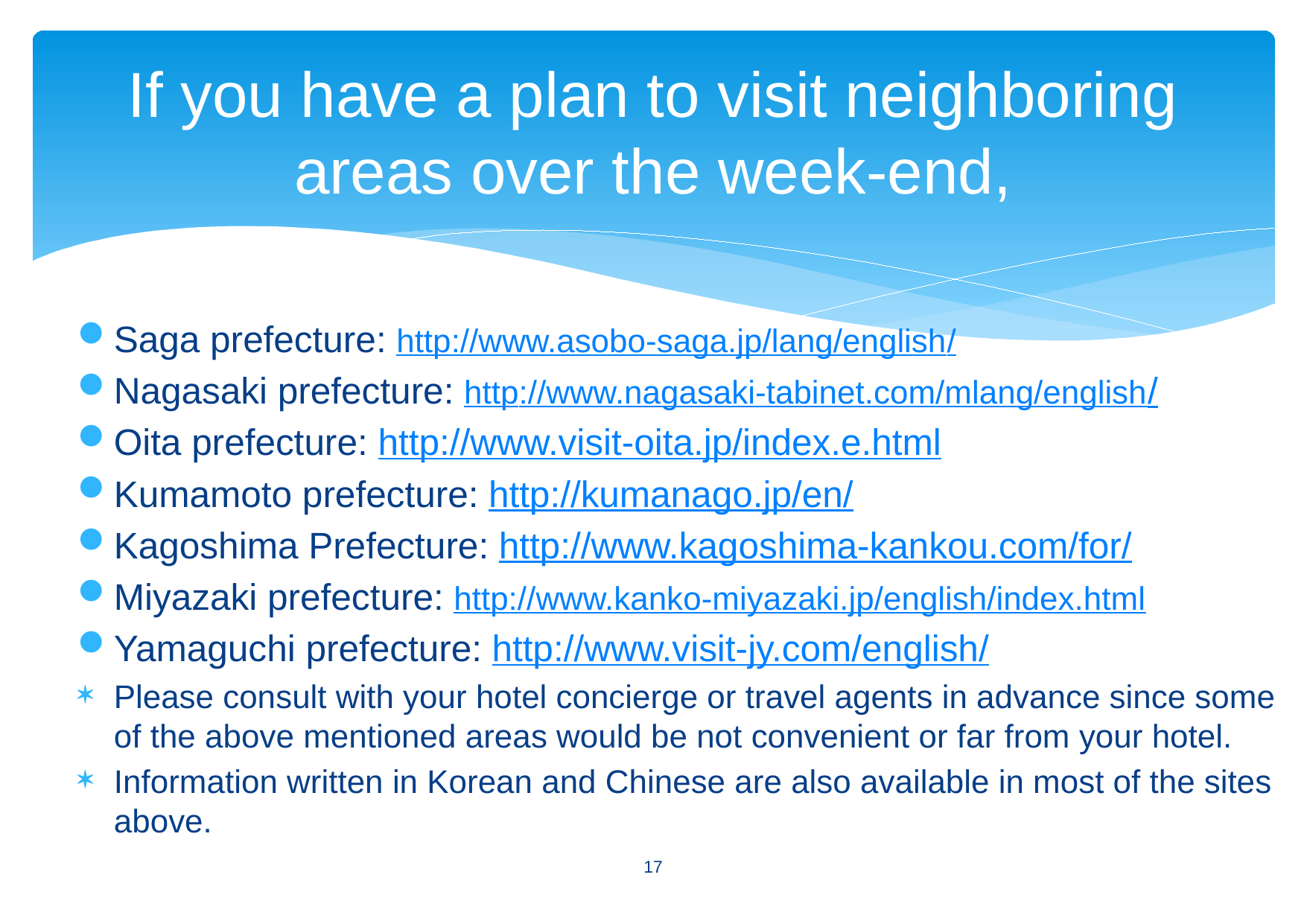

# If you have a plan to visit neighboring areas over the week-end,
Saga prefecture: http://www.asobo-saga.jp/lang/english/
Nagasaki prefecture: http://www.nagasaki-tabinet.com/mlang/english/
Oita prefecture: http://www.visit-oita.jp/index.e.html
Kumamoto prefecture: http://kumanago.jp/en/
Kagoshima Prefecture: http://www.kagoshima-kankou.com/for/
Miyazaki prefecture: http://www.kanko-miyazaki.jp/english/index.html
Yamaguchi prefecture: http://www.visit-jy.com/english/
Please consult with your hotel concierge or travel agents in advance since some of the above mentioned areas would be not convenient or far from your hotel.
Information written in Korean and Chinese are also available in most of the sites above.
17